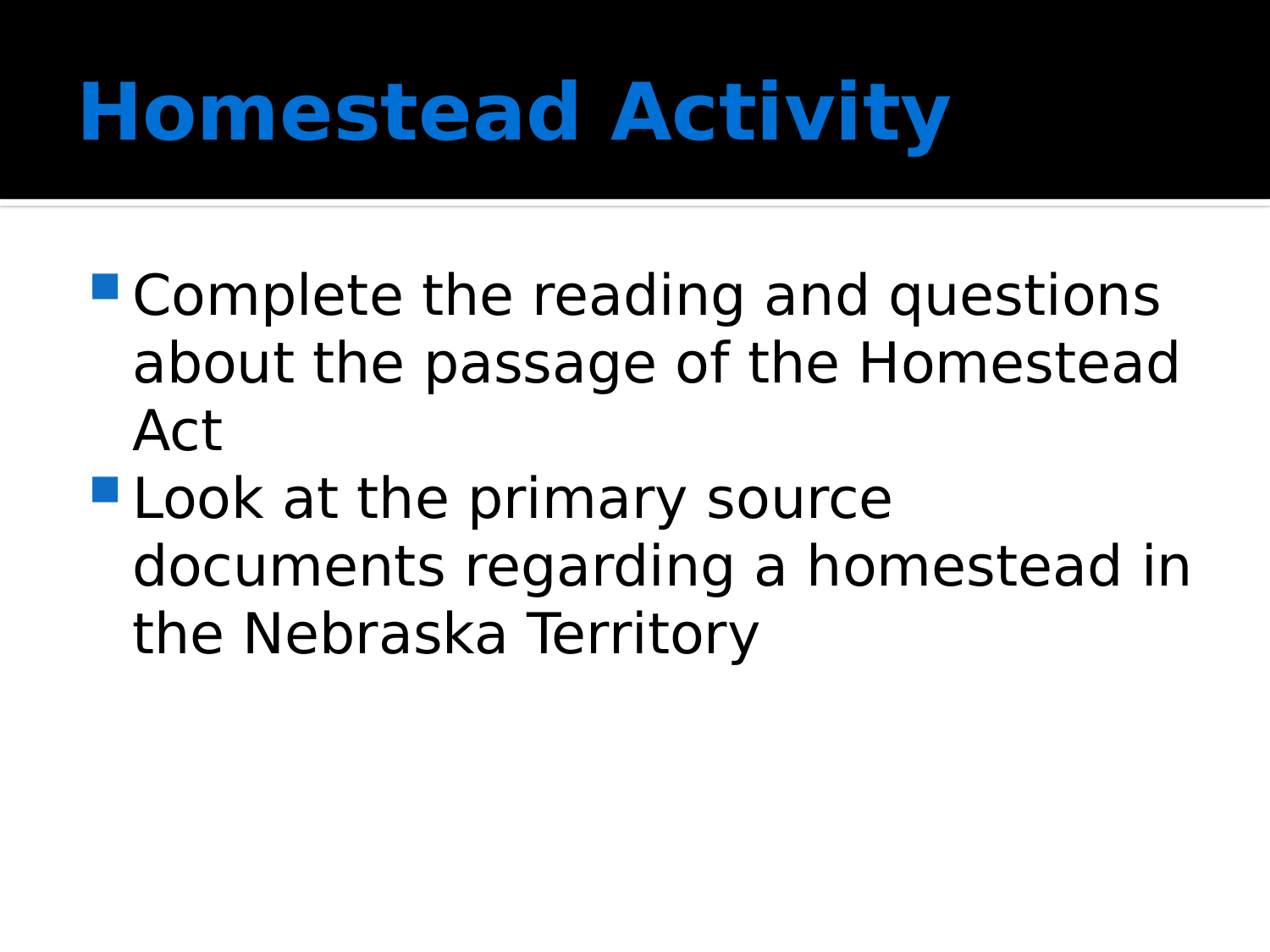

# Homestead Activity
Complete the reading and questions about the passage of the Homestead Act
Look at the primary source documents regarding a homestead in the Nebraska Territory